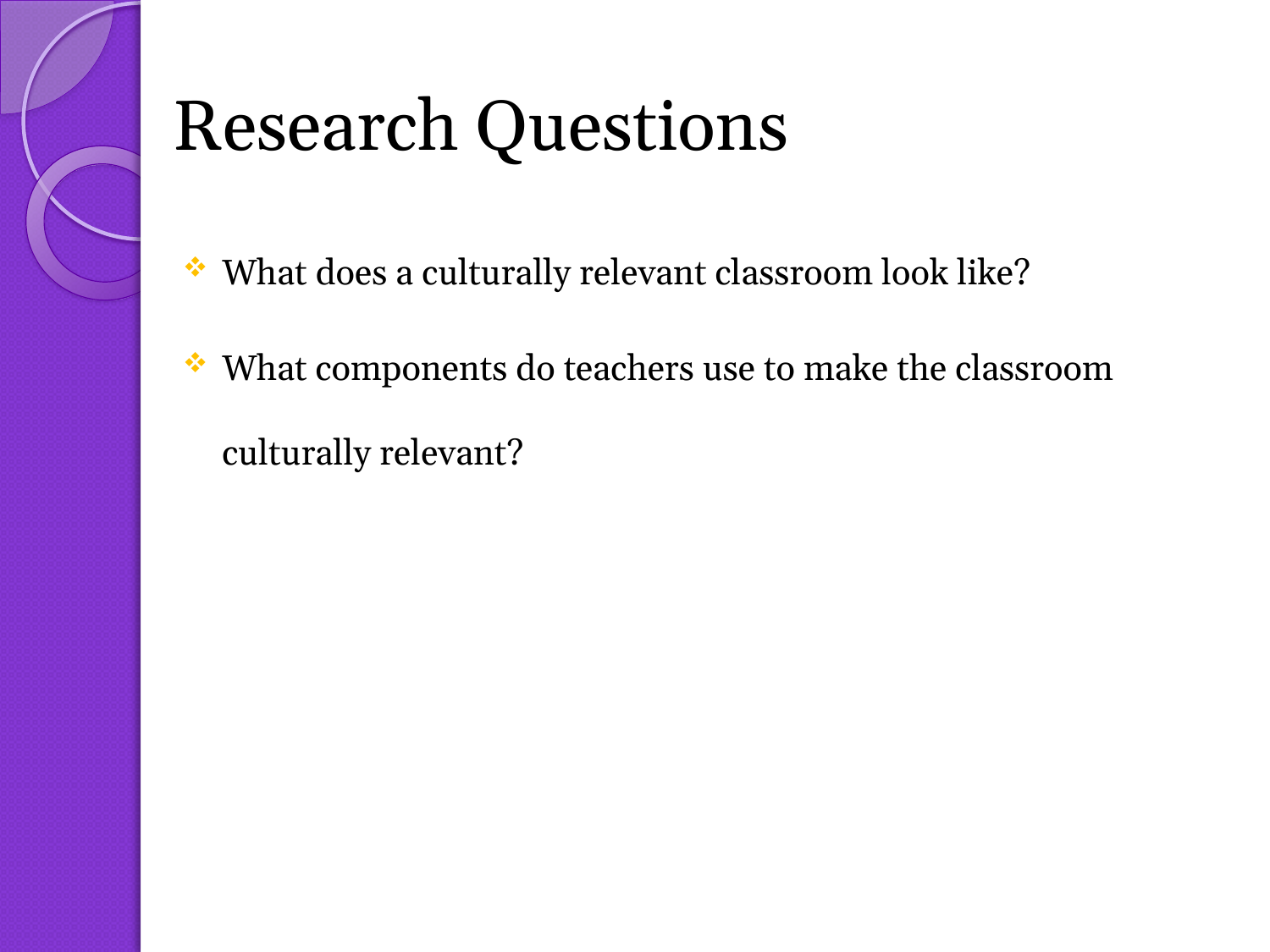

# Research Questions
What does a culturally relevant classroom look like?
What components do teachers use to make the classroom culturally relevant?